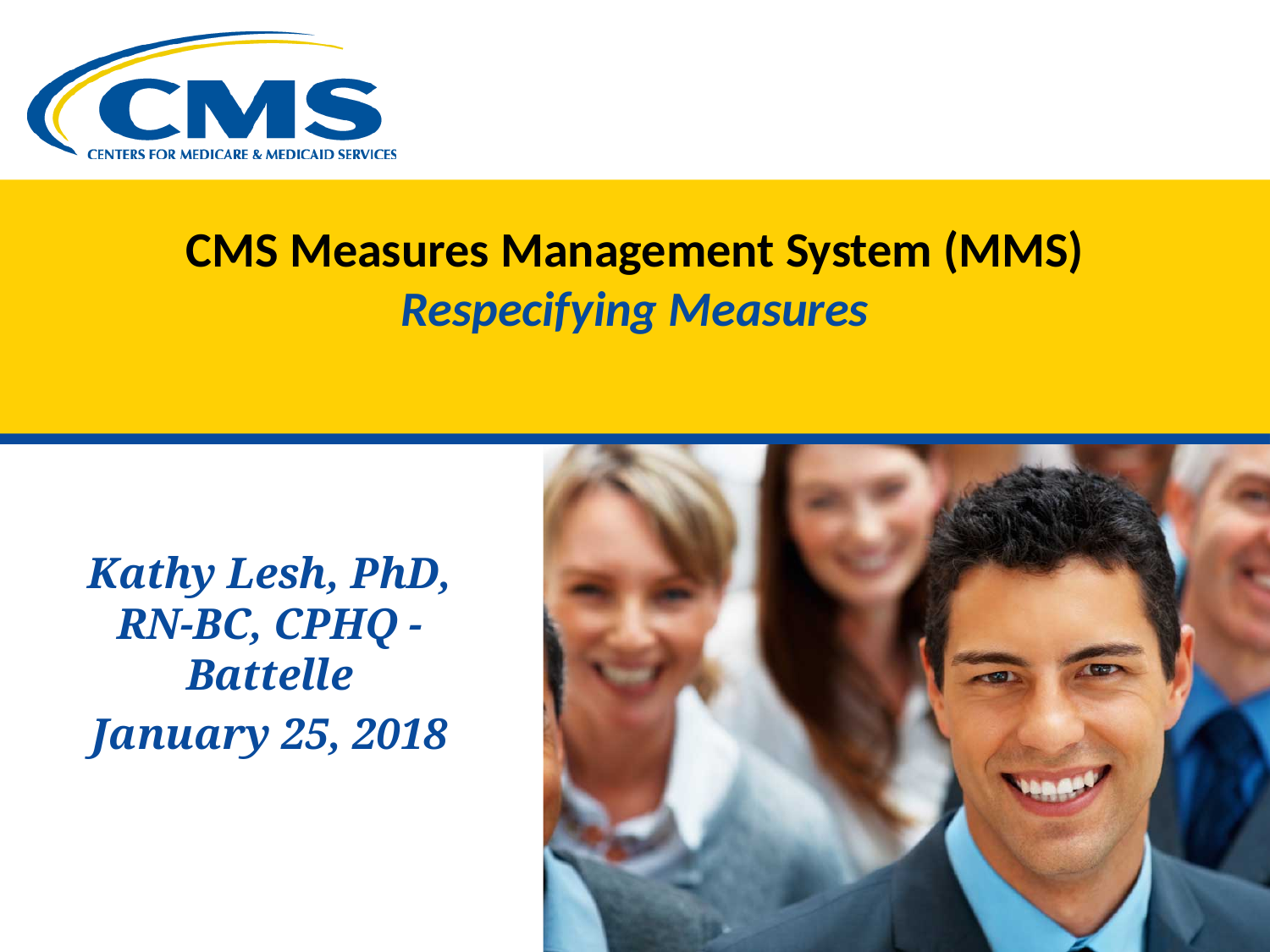

# CMS Measures Management System (MMS) Respecifying Measures
Kathy Lesh, PhD, RN-BC, CPHQ - Battelle
January 25, 2018